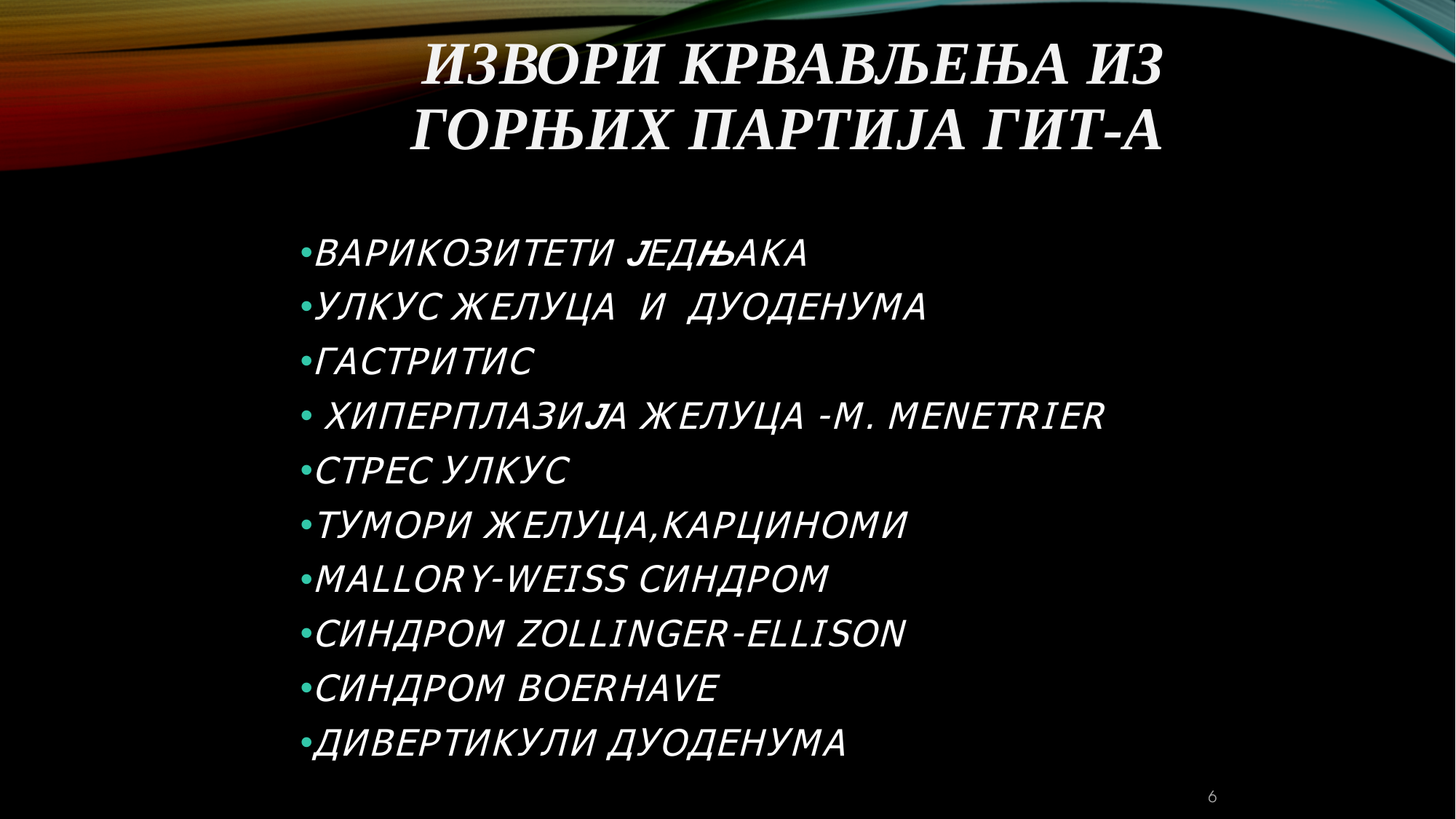

# ИЗВОРИ КРВАВЉЕЊА ИЗ ГОРЊИХ ПАРТИЈА ГИТ-а
ВАРИКОЗИТЕТИ ЈЕДЊАКА
УЛКУС ЖЕЛУЦА  И  ДУОДЕНУМА
ГАСТРИТИС
 ХИПЕРПЛАЗИЈА ЖЕЛУЦА -M. MENETRIER
СТРЕС УЛКУС
ТУМОРИ ЖЕЛУЦА,КАРЦИНОМИ
MALLORY-WEISS СИНДРОМ
СИНДРОМ ZOLLINGER-ELLISON
СИНДРОМ BOERHAVE
ДИВЕРТИКУЛИ ДУОДЕНУМА

6